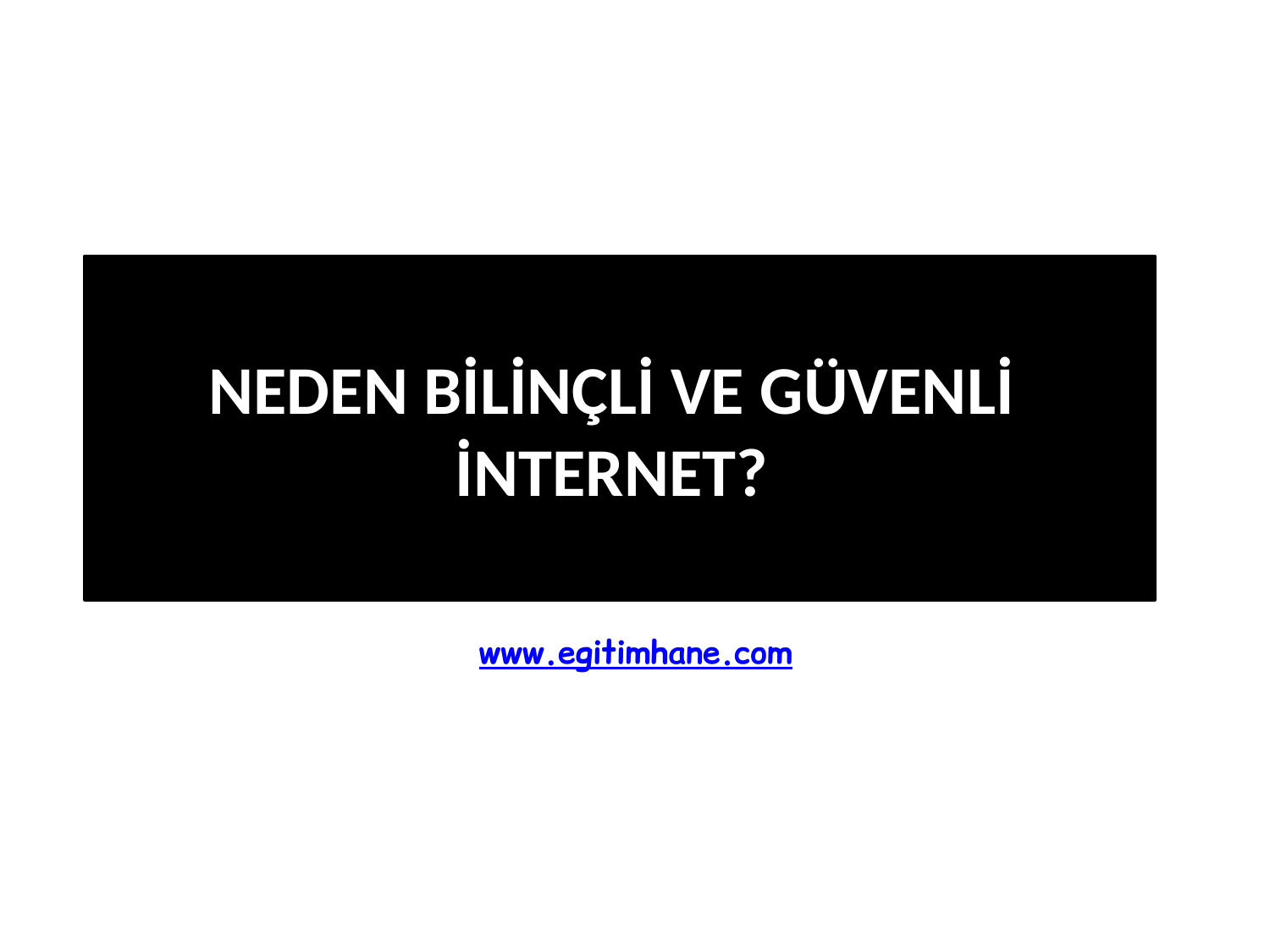

# NEDEN BİLİNÇLİ VE GÜVENLİ  İNTERNET?
www.egitimhane.com